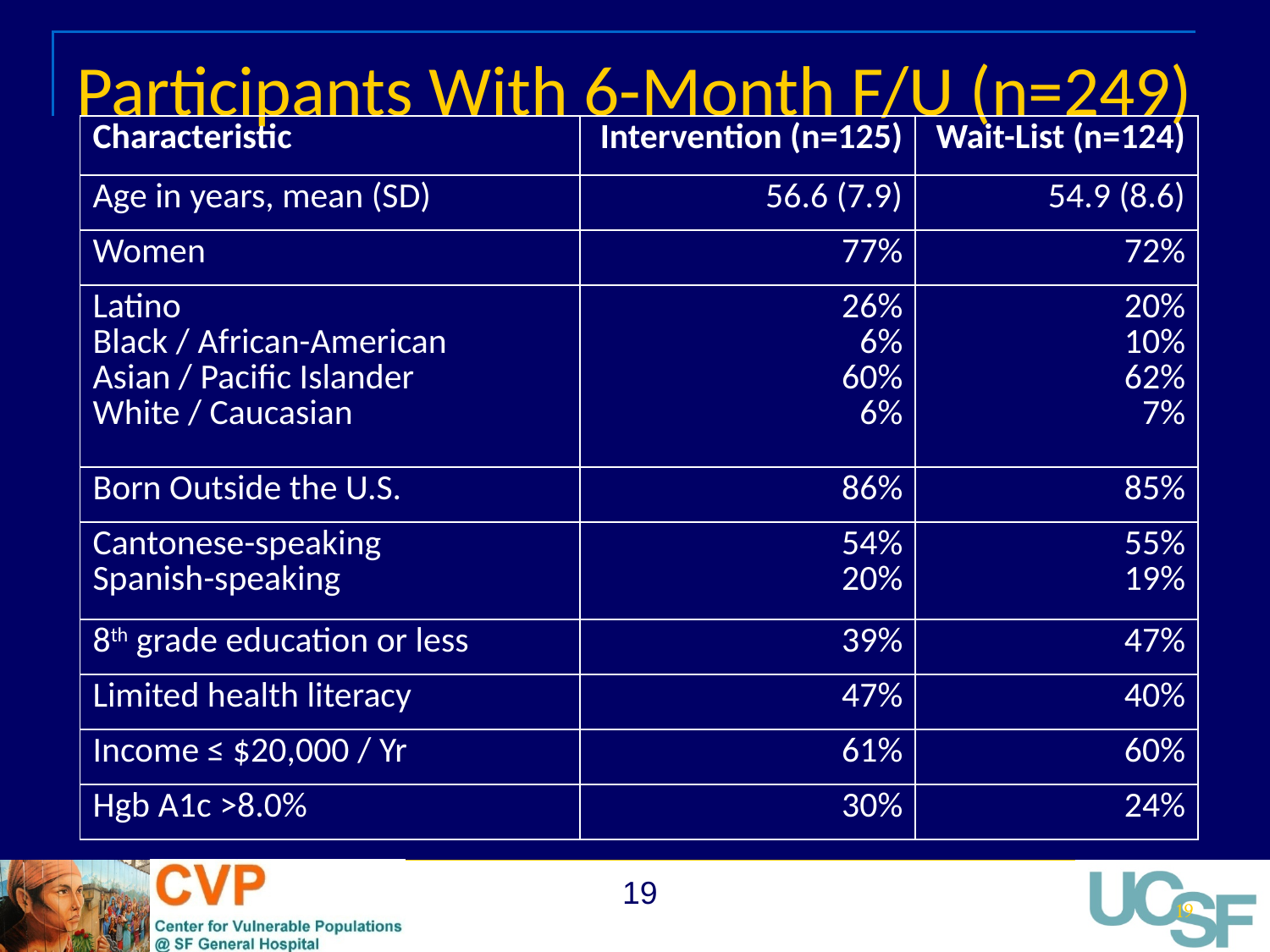

# Participants With 6-Month F/U (n=249)
| Characteristic | Intervention (n=125) | Wait-List (n=124) |
| --- | --- | --- |
| Age in years, mean (SD) | 56.6 (7.9) | 54.9 (8.6) |
| Women | 77% | 72% |
| Latino Black / African-American Asian / Pacific Islander White / Caucasian | 26% 6% 60% 6% | 20% 10% 62% 7% |
| Born Outside the U.S. | 86% | 85% |
| Cantonese-speaking Spanish-speaking | 54% 20% | 55% 19% |
| 8th grade education or less | 39% | 47% |
| Limited health literacy | 47% | 40% |
| Income ≤ $20,000 / Yr | 61% | 60% |
| Hgb A1c >8.0% | 30% | 24% |
19